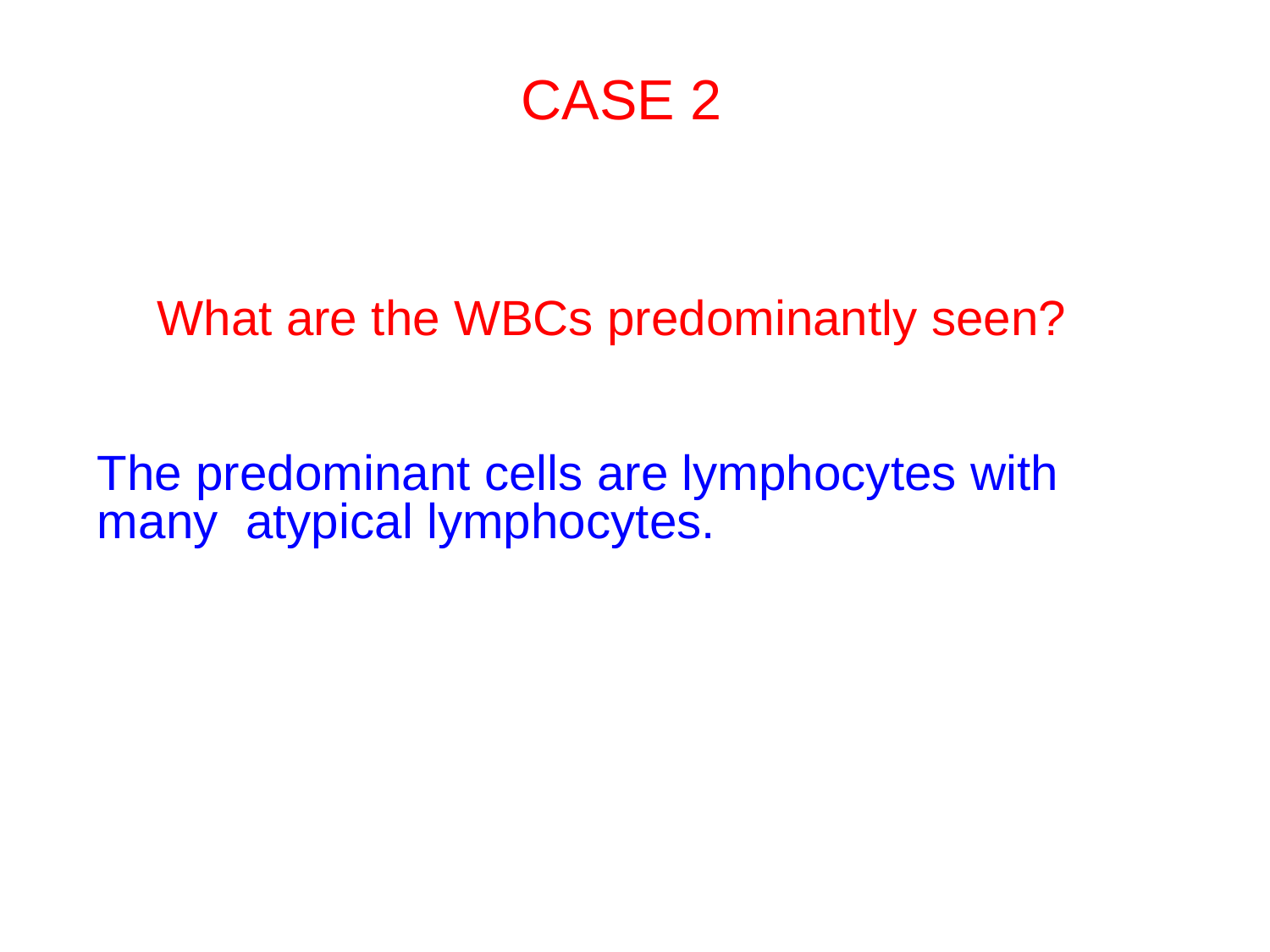

# CASE 2

What are the WBCs predominantly seen?

	The predominant cells are lymphocytes with many  atypical lymphocytes.